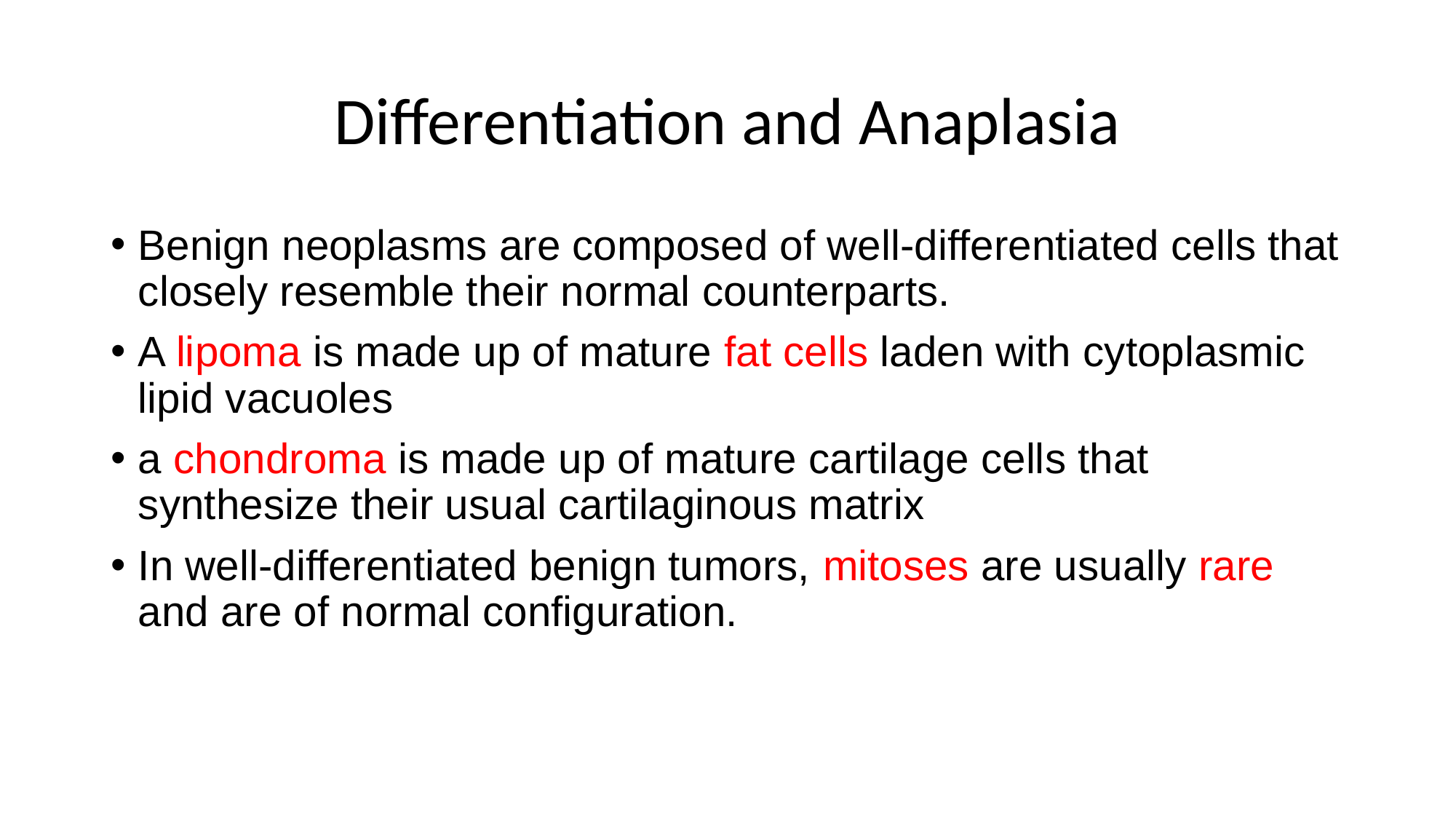

# Differentiation and Anaplasia
Benign neoplasms are composed of well-differentiated cells that closely resemble their normal counterparts.
A lipoma is made up of mature fat cells laden with cytoplasmic lipid vacuoles
a chondroma is made up of mature cartilage cells that synthesize their usual cartilaginous matrix
In well-differentiated benign tumors, mitoses are usually rare and are of normal configuration.